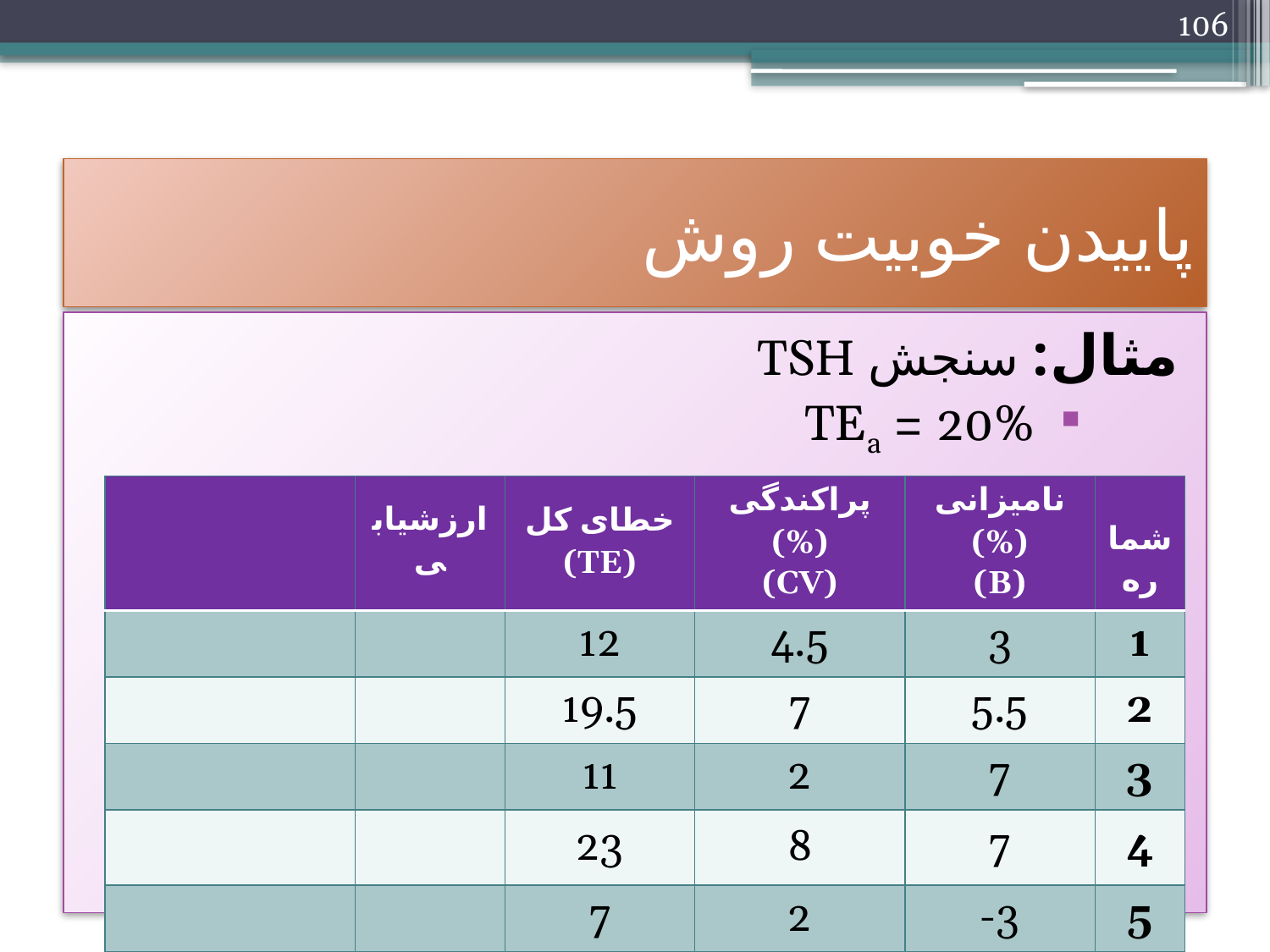

106
# پاییدن خوبیت روش
مثال: سنجش TSH
TEa = 20%
|  | ارزشیابی | خطای کل (TE) | پراکندگی (%) (CV) | نامیزانی (%) (B) | شماره |
| --- | --- | --- | --- | --- | --- |
|  |  | 12 | 4.5 | 3 | 1 |
|  |  | 19.5 | 7 | 5.5 | 2 |
|  |  | 11 | 2 | 7 | 3 |
|  |  | 23 | 8 | 7 | 4 |
|  |  | 7 | 2 | -3 | 5 |